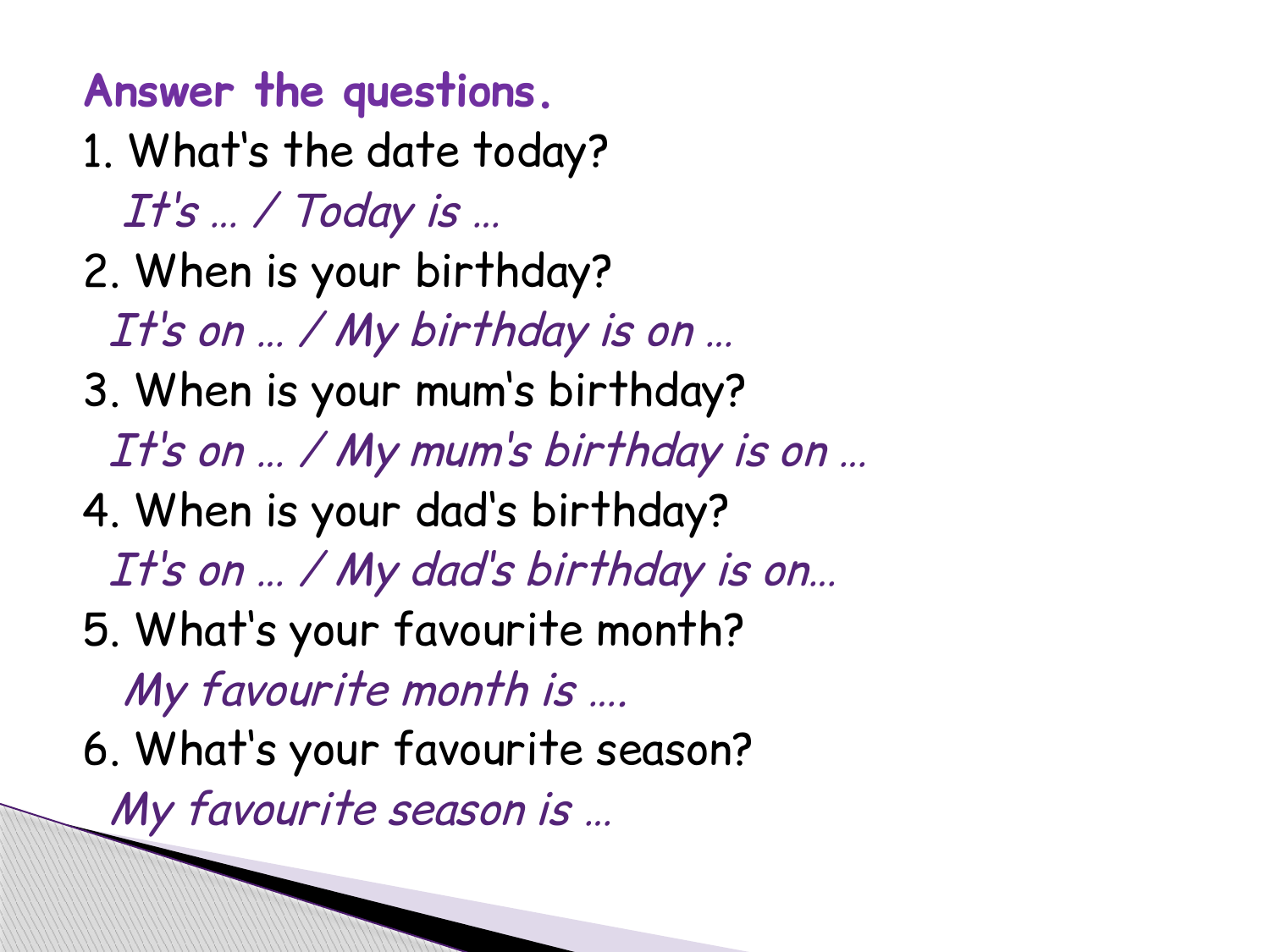

Answer the questions.
1. What‘s the date today?
   It‘s … / Today is …
2. When is your birthday?
  It‘s on … / My birthday is on …
3. When is your mum‘s birthday?
  It‘s on … / My mum‘s birthday is on …
4. When is your dad‘s birthday?
  It‘s on … / My dad‘s birthday is on…
5. What‘s your favourite month?
   My favourite month is ….
6. What‘s your favourite season?
  My favourite season is …